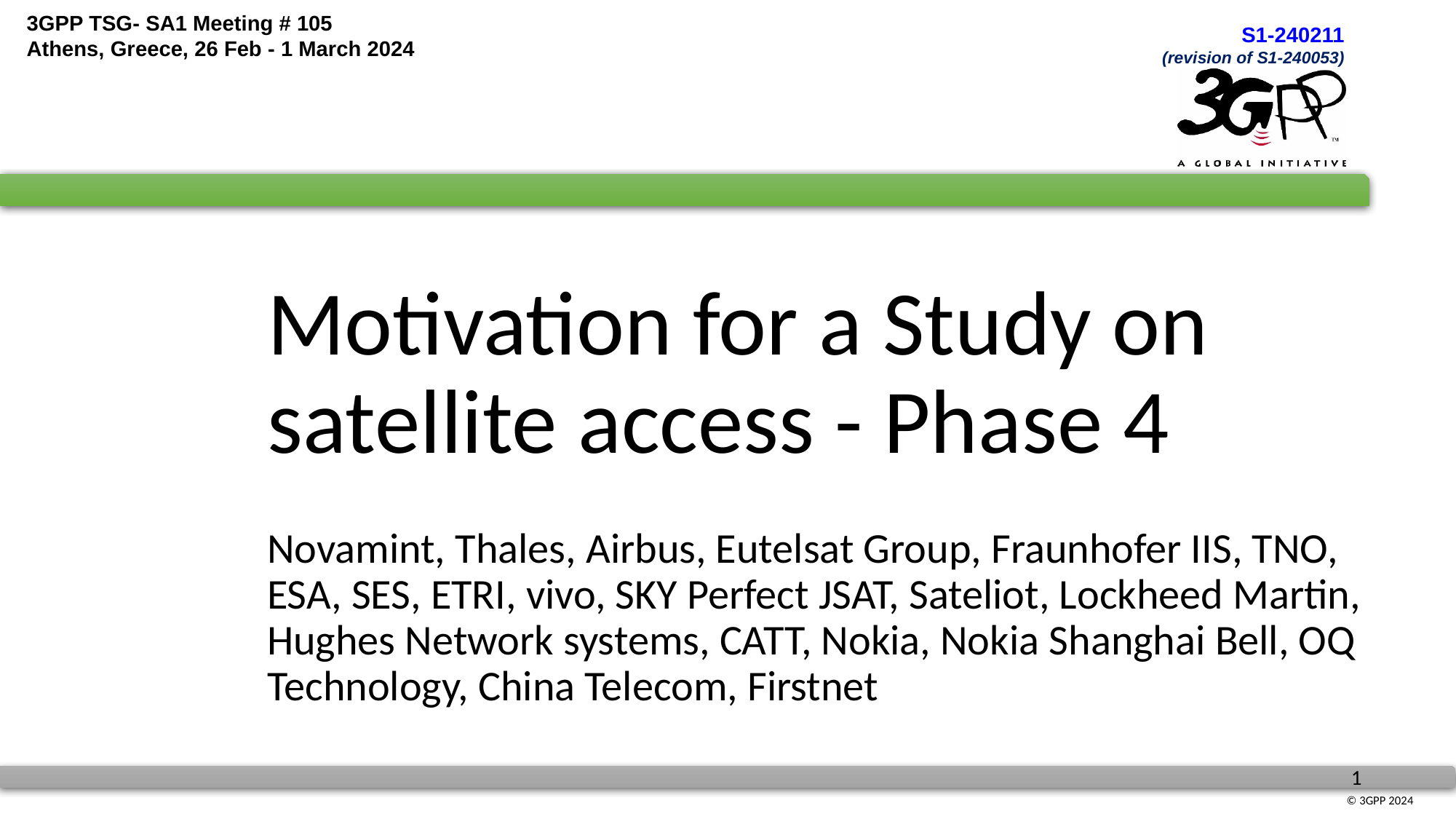

# Motivation for a Study on satellite access - Phase 4
Novamint, Thales, Airbus, Eutelsat Group, Fraunhofer IIS, TNO, ESA, SES, ETRI, vivo, SKY Perfect JSAT, Sateliot, Lockheed Martin, Hughes Network systems, CATT, Nokia, Nokia Shanghai Bell, OQ Technology, China Telecom, Firstnet